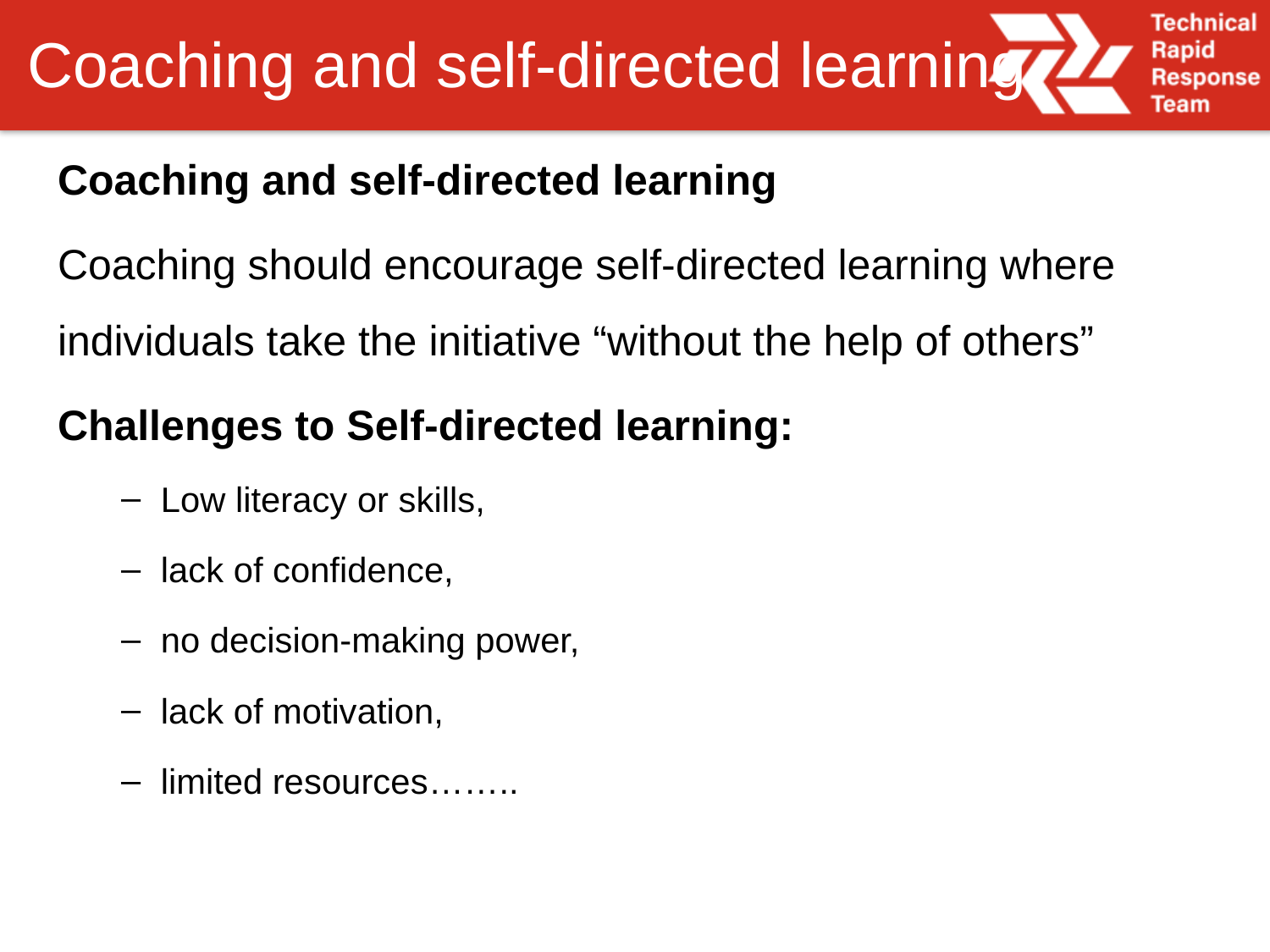

# Coaching and self-directed learning
Coaching and self-directed learning
Coaching should encourage self-directed learning where individuals take the initiative “without the help of others”
Challenges to Self-directed learning:
Low literacy or skills,
lack of confidence,
no decision-making power,
lack of motivation,
limited resources……..